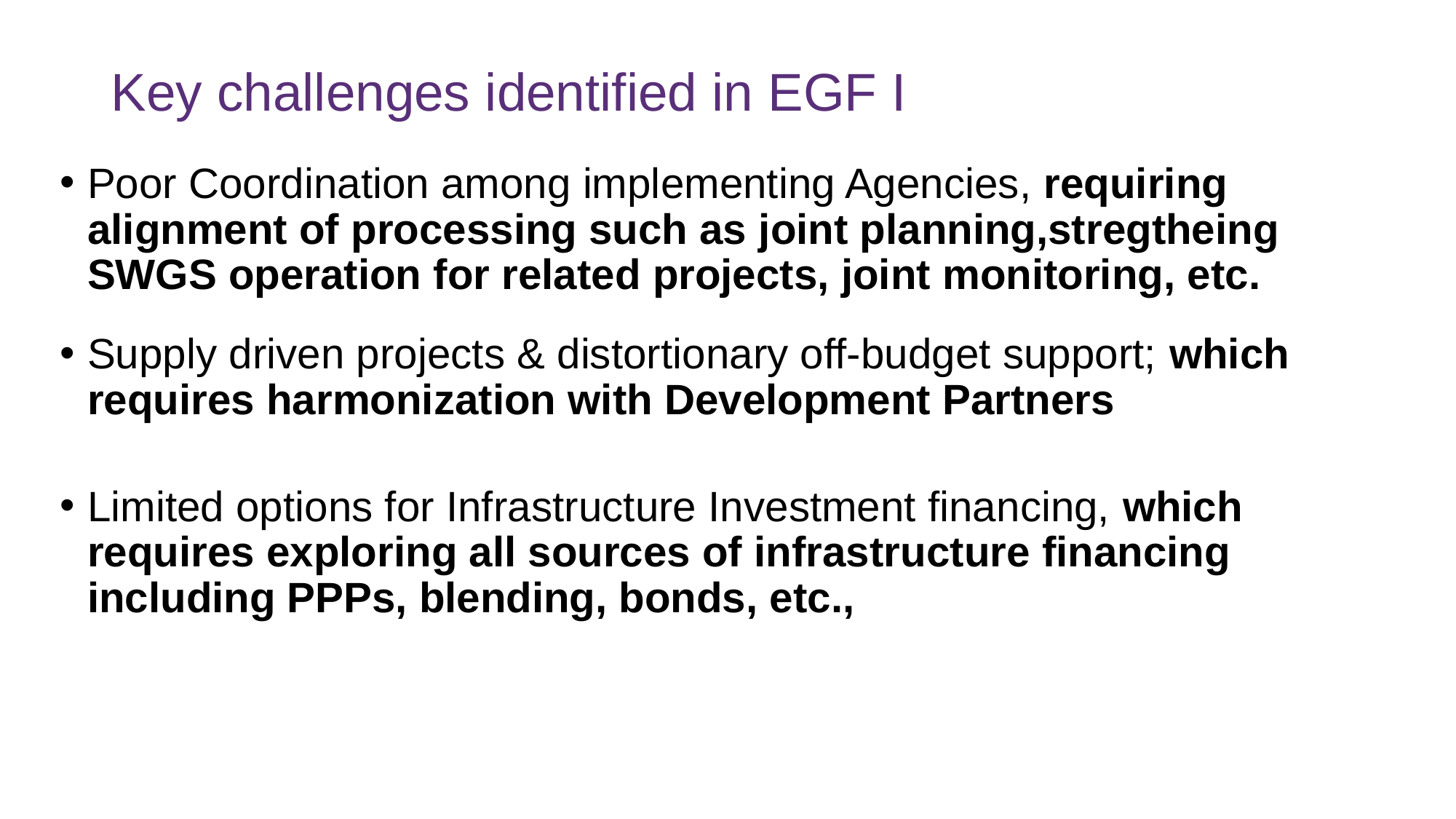

# Key challenges identified in EGF I
Poor Coordination among implementing Agencies, requiring alignment of processing such as joint planning,stregtheing SWGS operation for related projects, joint monitoring, etc.

Supply driven projects & distortionary off-budget support; which requires harmonization with Development Partners
Limited options for Infrastructure Investment financing, which requires exploring all sources of infrastructure financing including PPPs, blending, bonds, etc.,